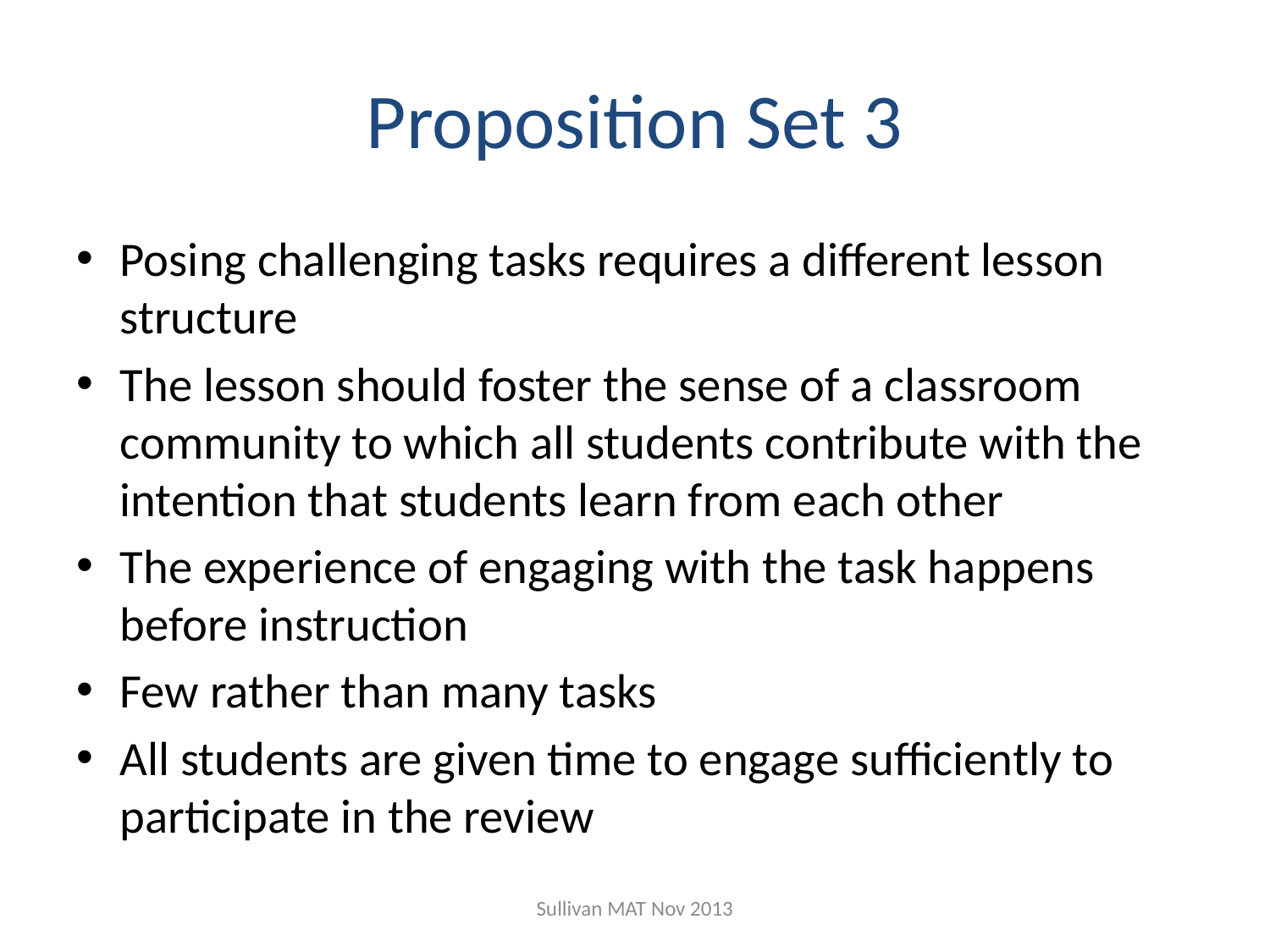

# Proposition Set 3
Posing challenging tasks requires a different lesson structure
The lesson should foster the sense of a classroom community to which all students contribute with the intention that students learn from each other
The experience of engaging with the task happens before instruction
Few rather than many tasks
All students are given time to engage sufficiently to participate in the review

Sullivan MAT Nov 2013